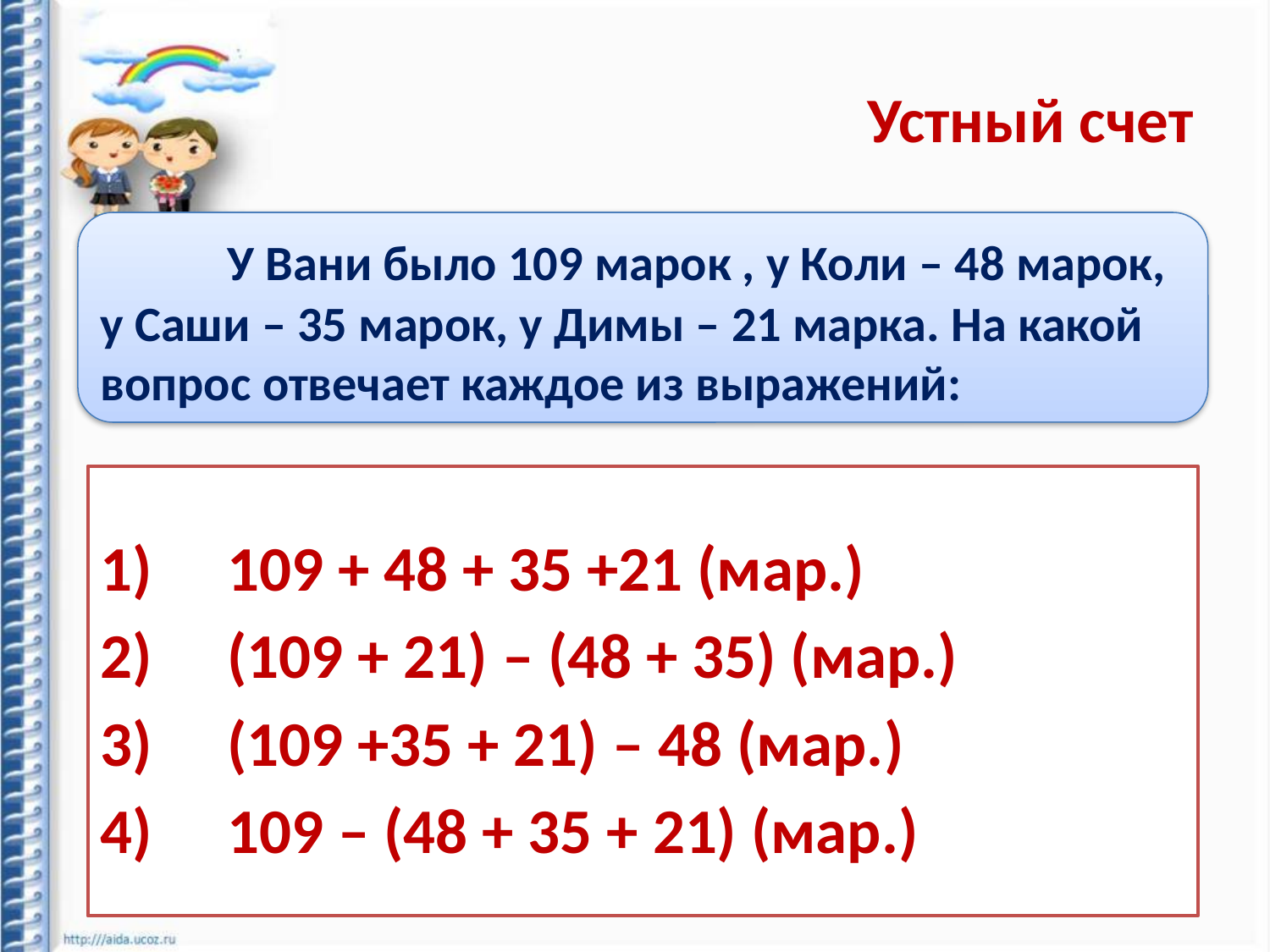

# Устный счет
	У Вани было 109 марок , у Коли – 48 марок, у Саши – 35 марок, у Димы – 21 марка. На какой вопрос отвечает каждое из выражений:
1)	109 + 48 + 35 +21 (мар.)
2)	(109 + 21) – (48 + 35) (мар.)
3)	(109 +35 + 21) – 48 (мар.)
4)	109 – (48 + 35 + 21) (мар.)